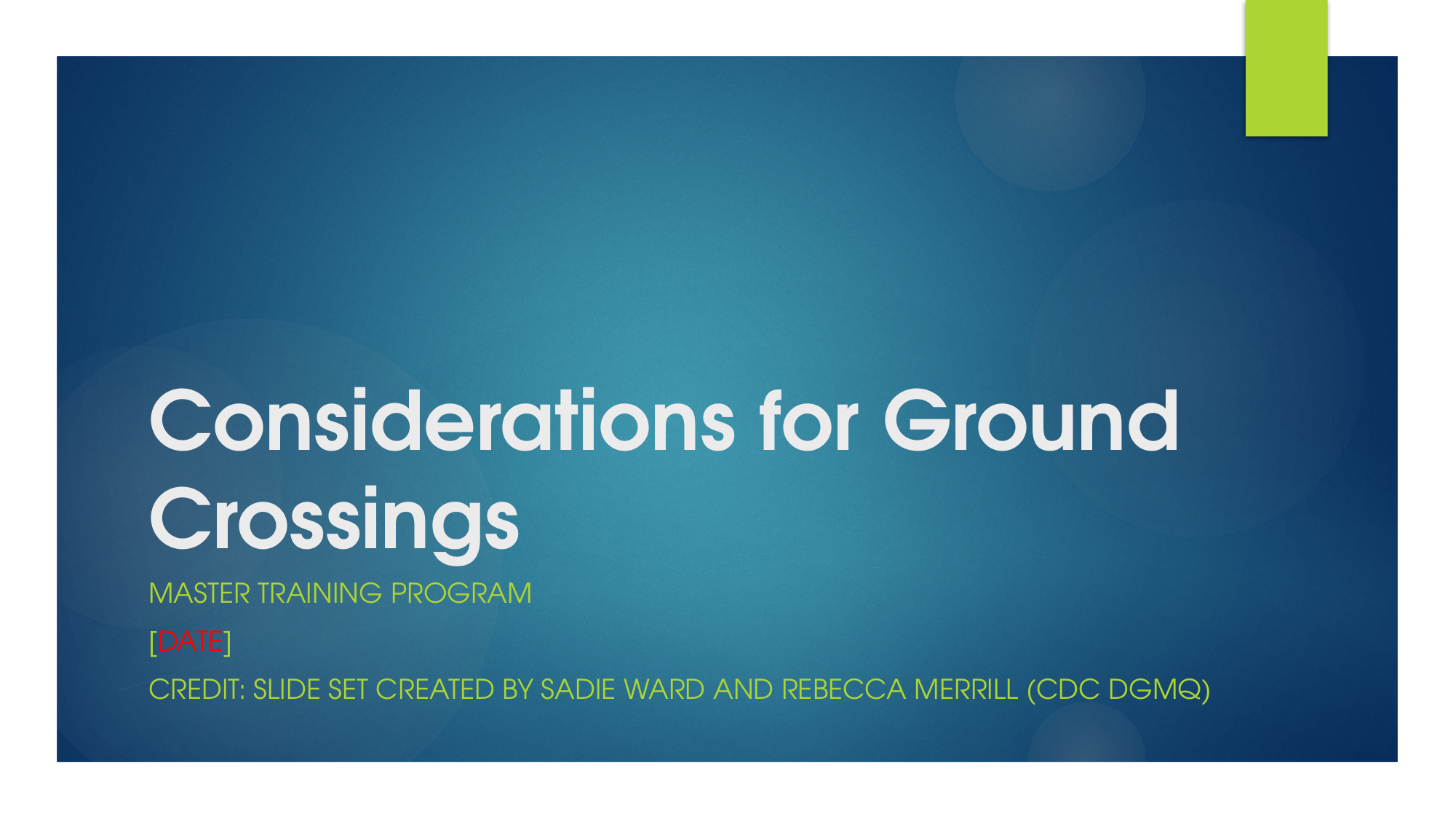

# Considerations for Ground Crossings
Master training program
[Date]
Credit: Slide set created by Sadie ward and Rebecca Merrill (CDC DGMQ)